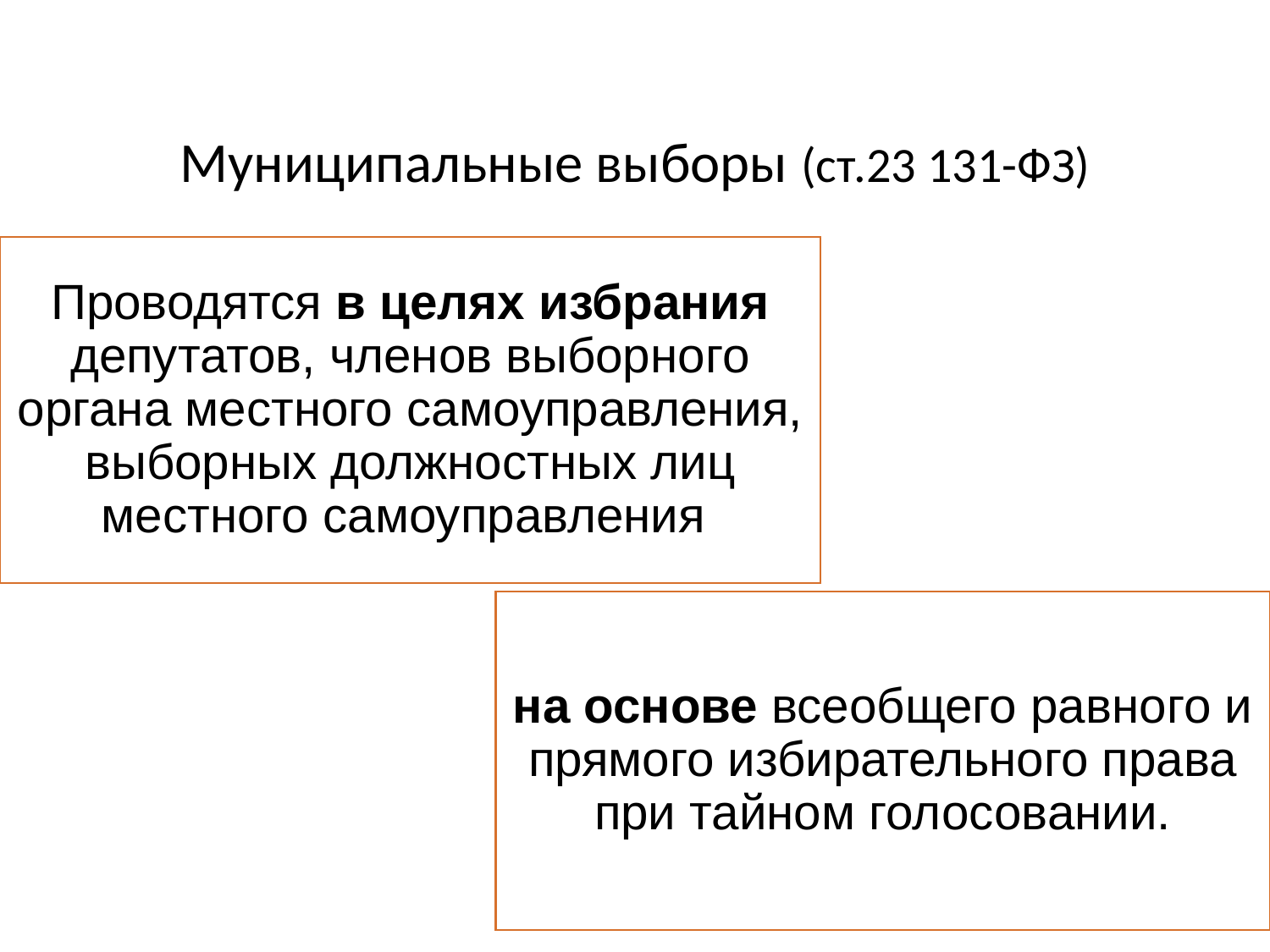

# Муниципальные выборы (ст.23 131-ФЗ)
Проводятся в целях избрания депутатов, членов выборного органа местного самоуправления, выборных должностных лиц местного самоуправления
на основе всеобщего равного и прямого избирательного права при тайном голосовании.